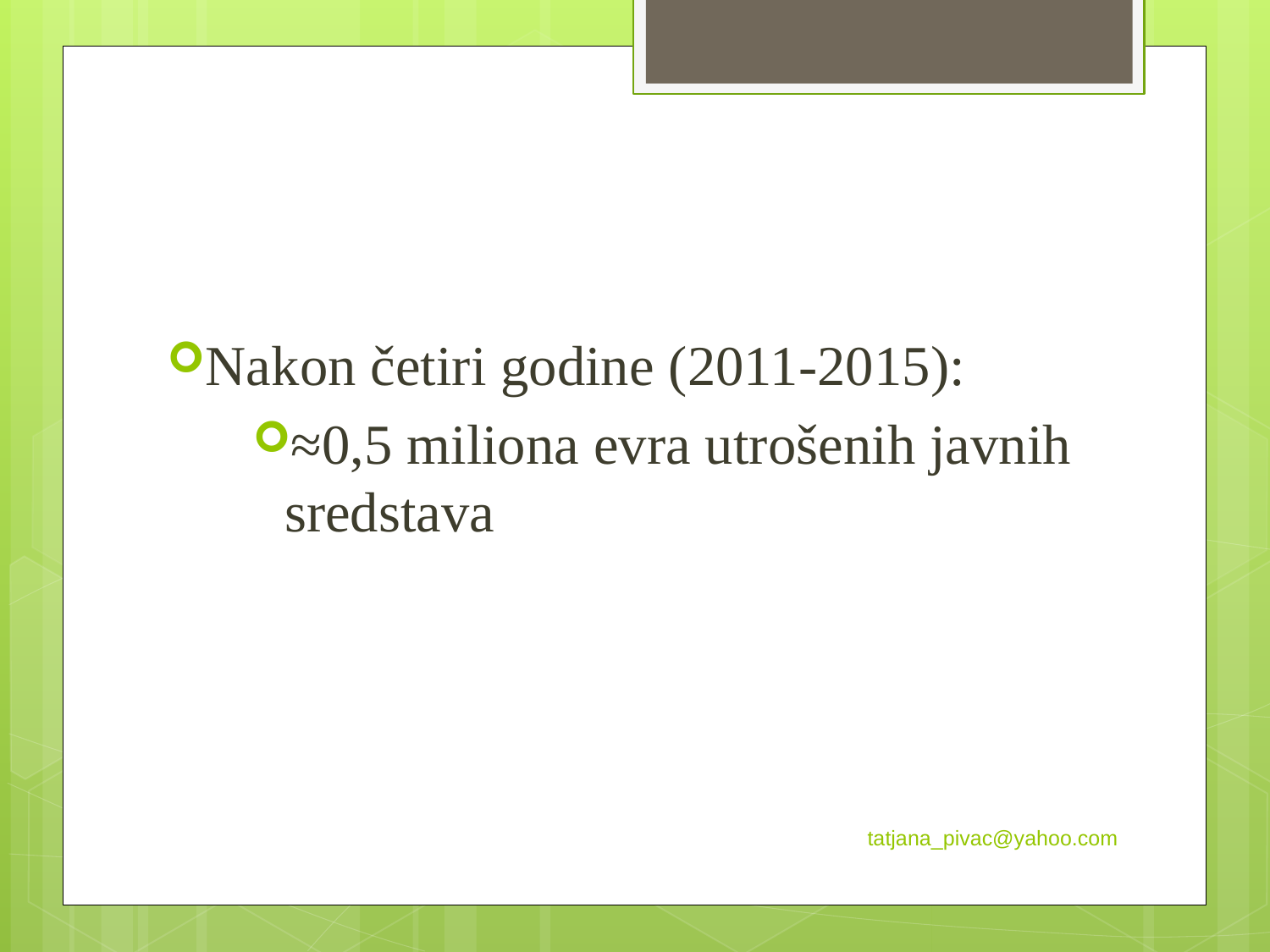

Nakon četiri godine (2011-2015):
≈0,5 miliona evra utrošenih javnih sredstava
tatjana_pivac@yahoo.com